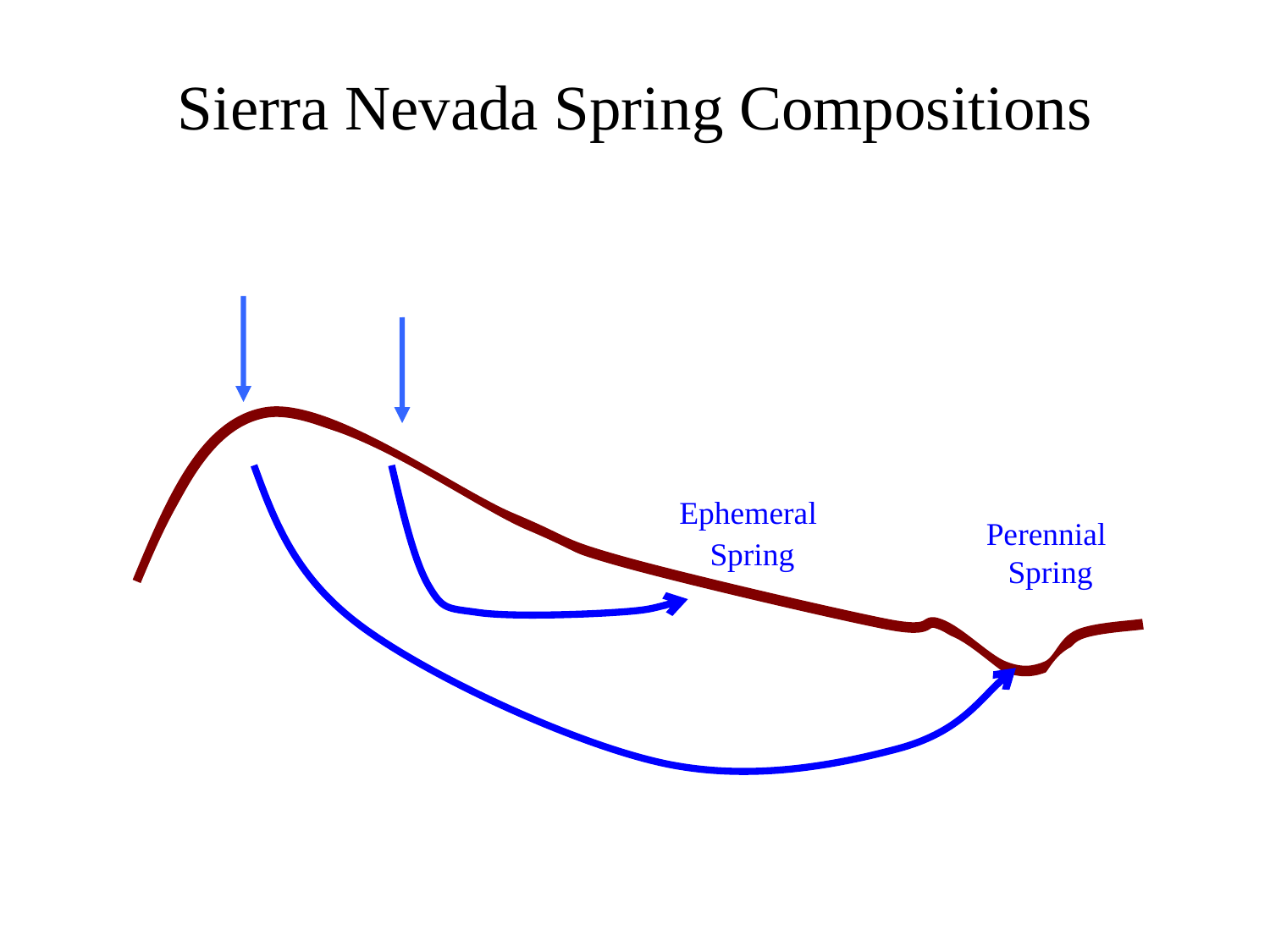

Sierra Nevada Spring Compositions

Ephemeral
Spring
Perennial
Spring